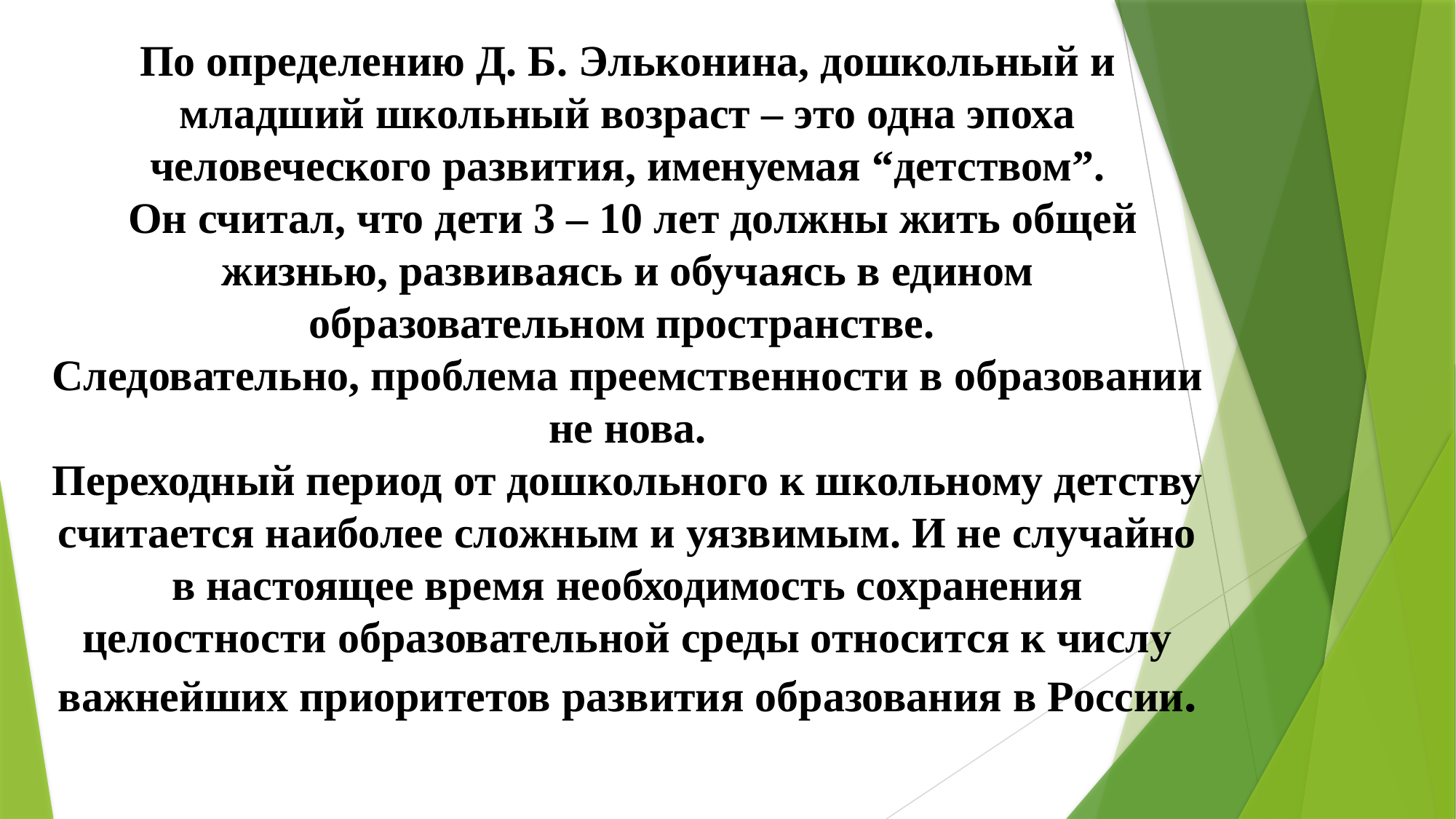

# По определению Д. Б. Эльконина, дошкольный и младший школьный возраст – это одна эпоха человеческого развития, именуемая “детством”. Он считал, что дети 3 – 10 лет должны жить общей жизнью, развиваясь и обучаясь в едином образовательном пространстве. Следовательно, проблема преемственности в образовании не нова. Переходный период от дошкольного к школьному детству считается наиболее сложным и уязвимым. И не случайно в настоящее время необходимость сохранения целостности образовательной среды относится к числу важнейших приоритетов развития образования в России.